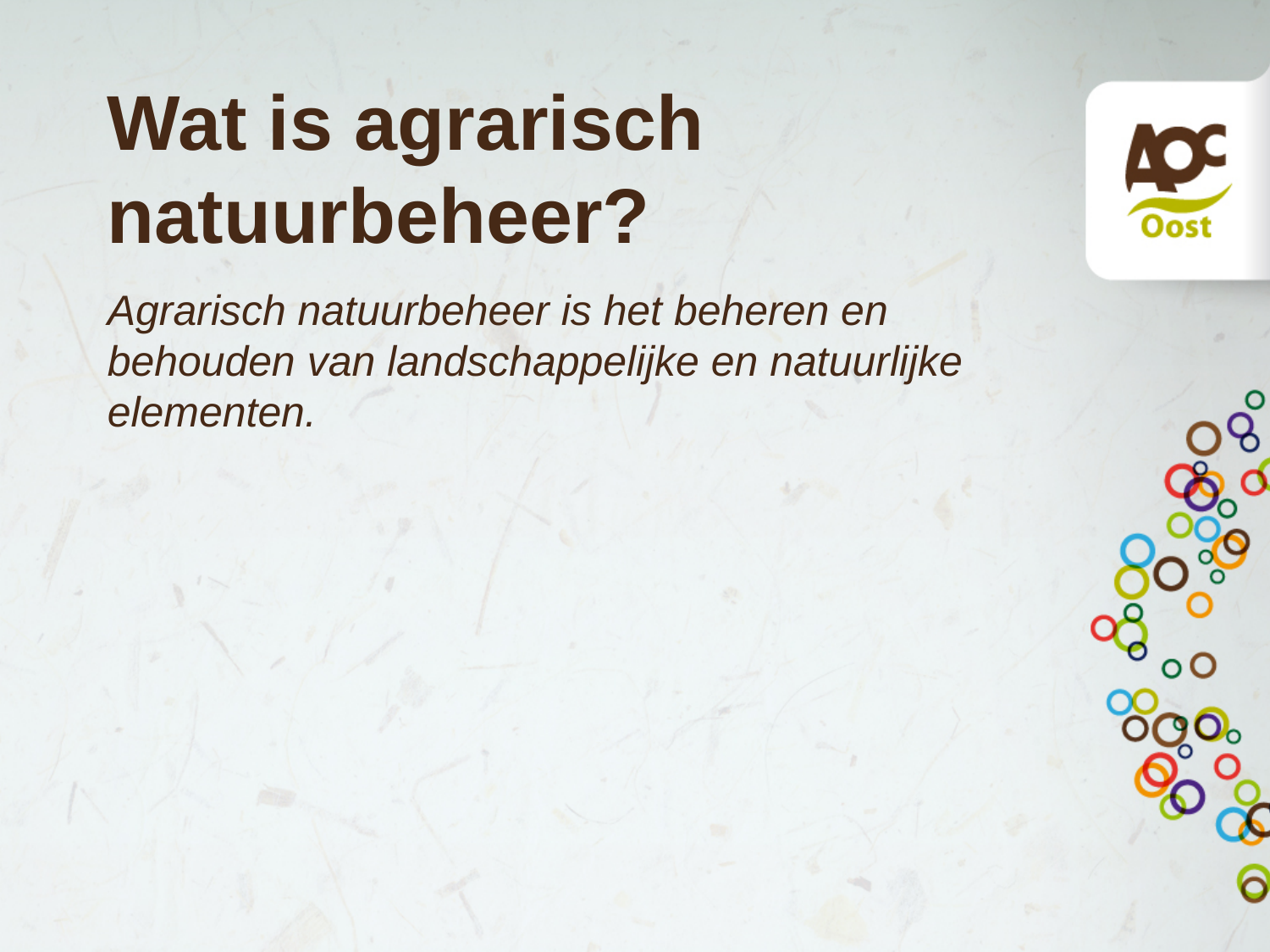

# Wat is agrarisch natuurbeheer?

Agrarisch natuurbeheer is het beheren en behouden van landschappelijke en natuurlijke elementen.